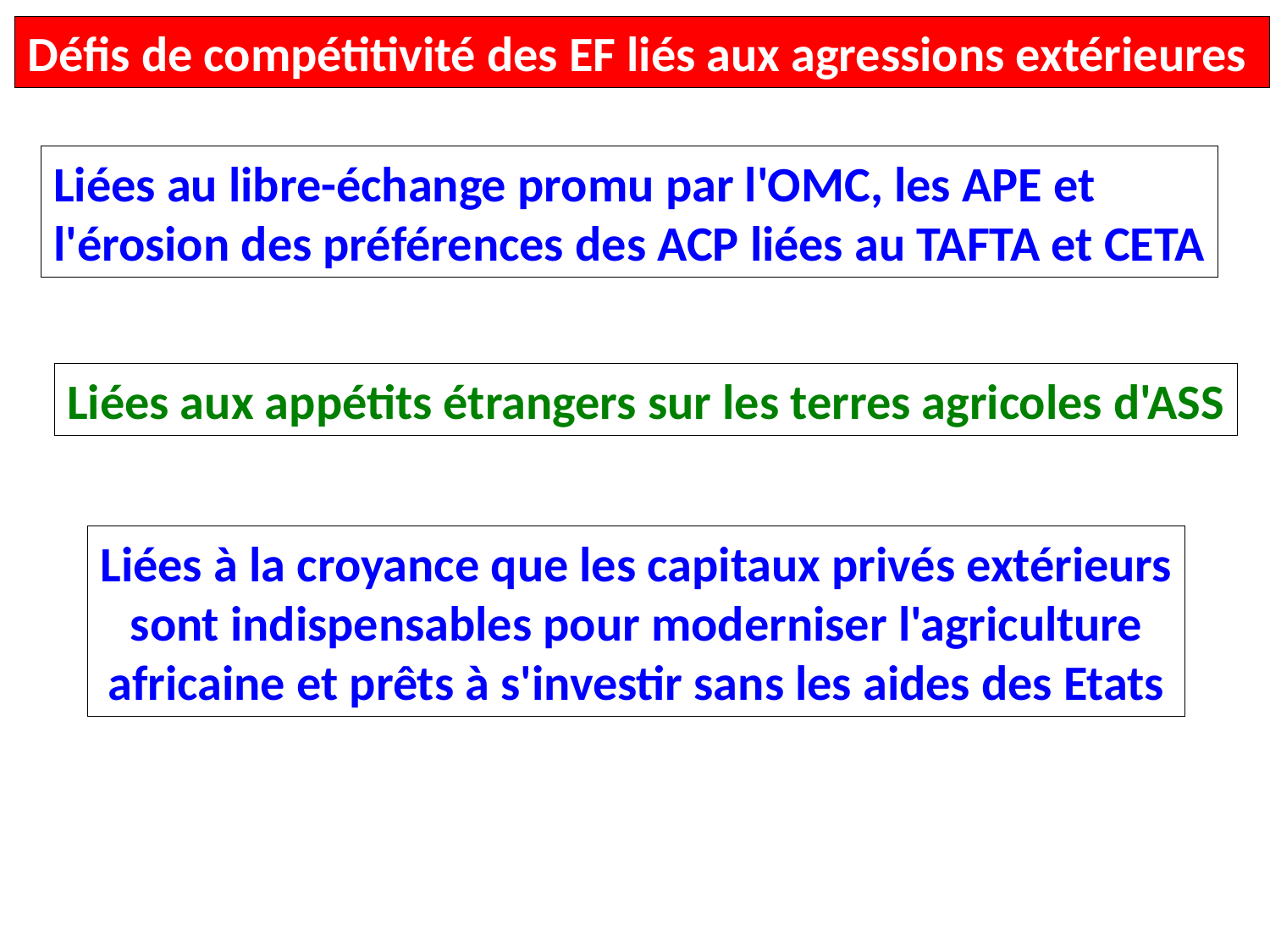

Défis de compétitivité des EF liés aux agressions extérieures
Liées au libre-échange promu par l'OMC, les APE et
l'érosion des préférences des ACP liées au TAFTA et CETA
Liées aux appétits étrangers sur les terres agricoles d'ASS
Liées à la croyance que les capitaux privés extérieurs
 sont indispensables pour moderniser l'agriculture
africaine et prêts à s'investir sans les aides des Etats